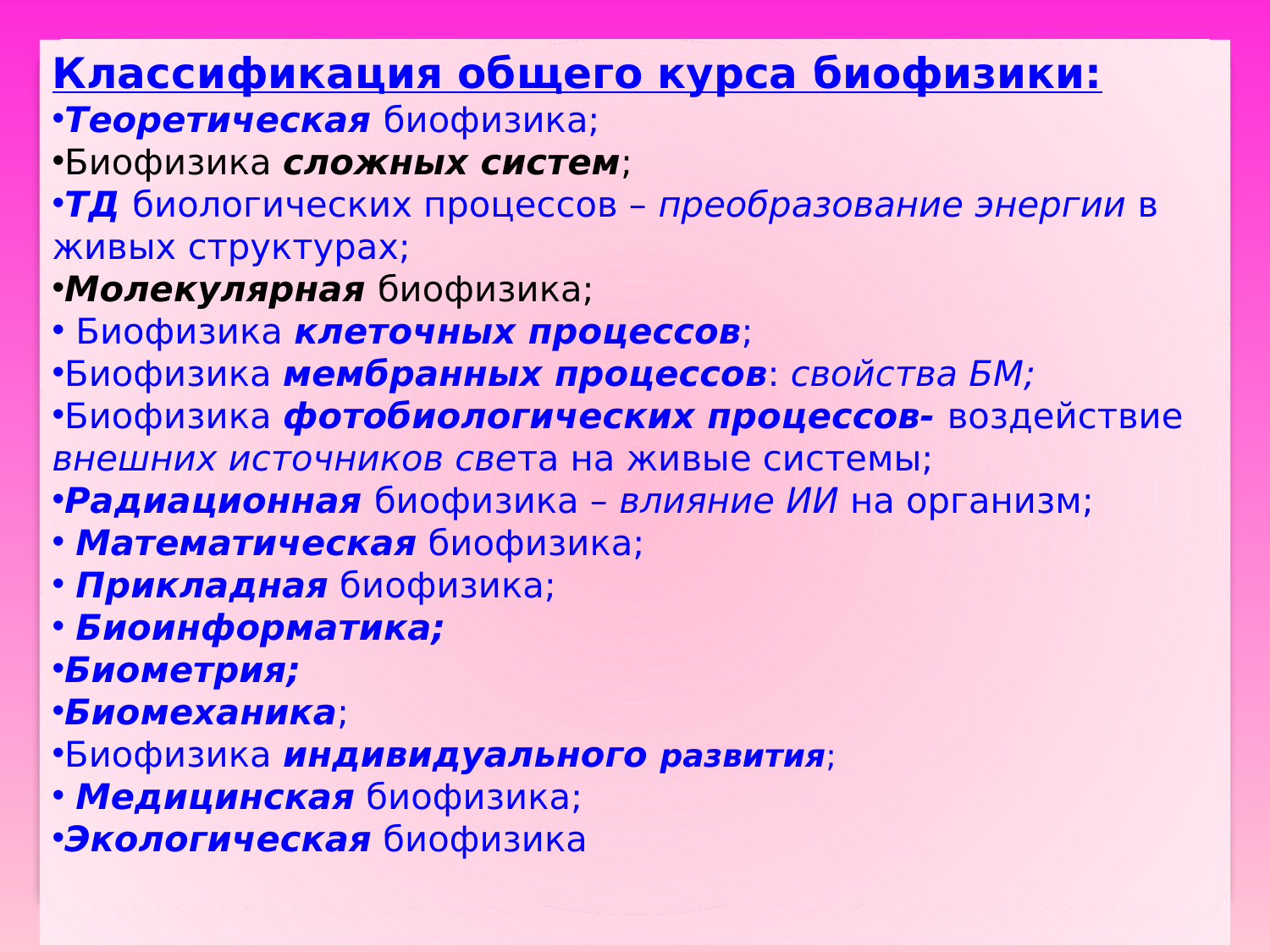

Классификация общего курса биофизики:
Теоретическая биофизика;
Биофизика сложных систем;
ТД биологических процессов – преобразование энергии в живых структурах;
Молекулярная биофизика;
 Биофизика клеточных процессов;
Биофизика мембранных процессов: свойства БМ;
Биофизика фотобиологических процессов- воздействие внешних источников света на живые системы;
Радиационная биофизика – влияние ИИ на организм;
 Математическая биофизика;
 Прикладная биофизика;
 Биоинформатика;
Биометрия;
Биомеханика;
Биофизика индивидуального развития;
 Медицинская биофизика;
Экологическая биофизика